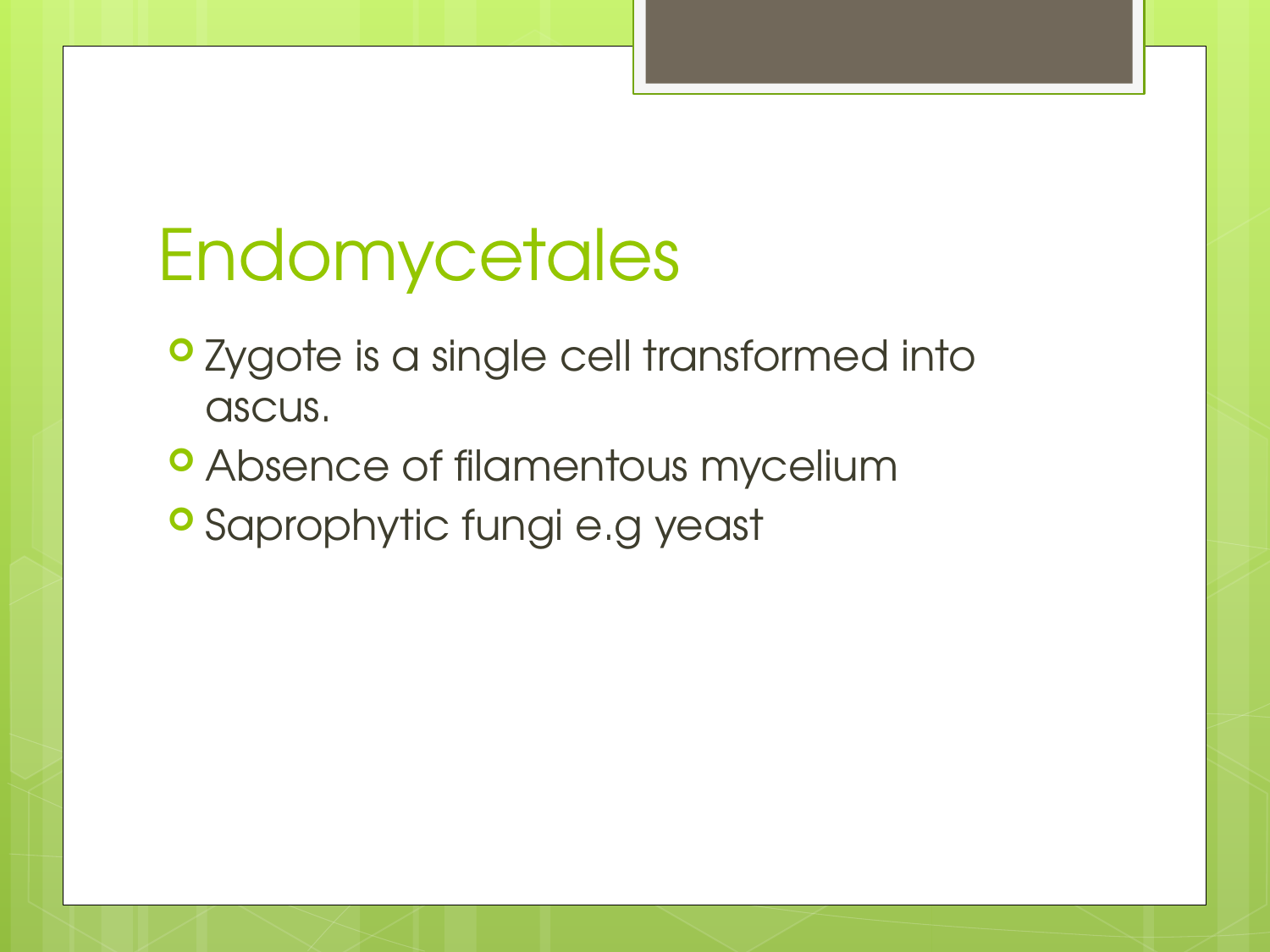

# Endomycetales
Zygote is a single cell transformed into ascus.
Absence of filamentous mycelium
Saprophytic fungi e.g yeast